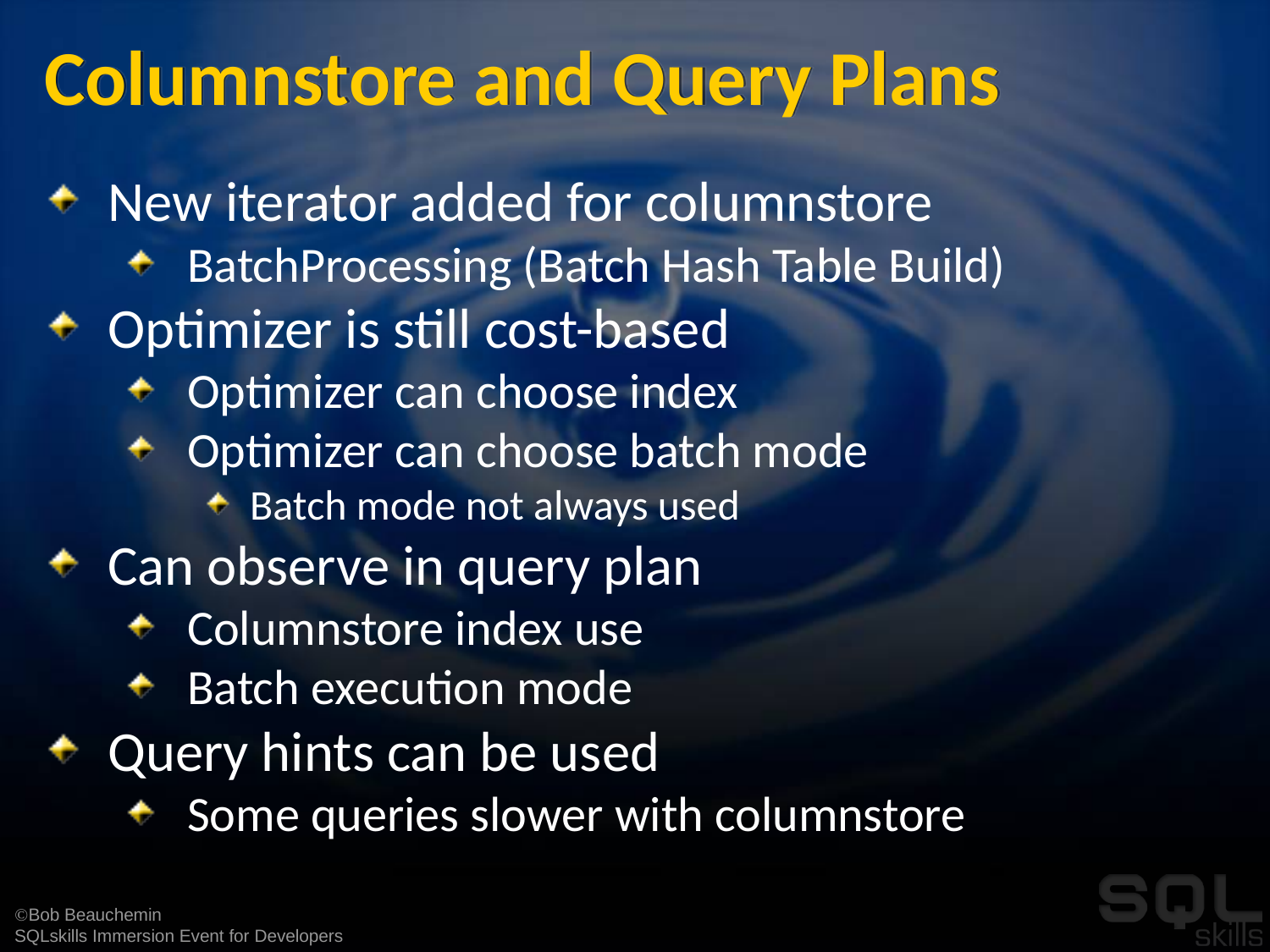

# Columnstore and Query Plans
New iterator added for columnstore
BatchProcessing (Batch Hash Table Build)
Optimizer is still cost-based
Optimizer can choose index
Optimizer can choose batch mode
Batch mode not always used
Can observe in query plan
Columnstore index use
Batch execution mode
Query hints can be used
Some queries slower with columnstore